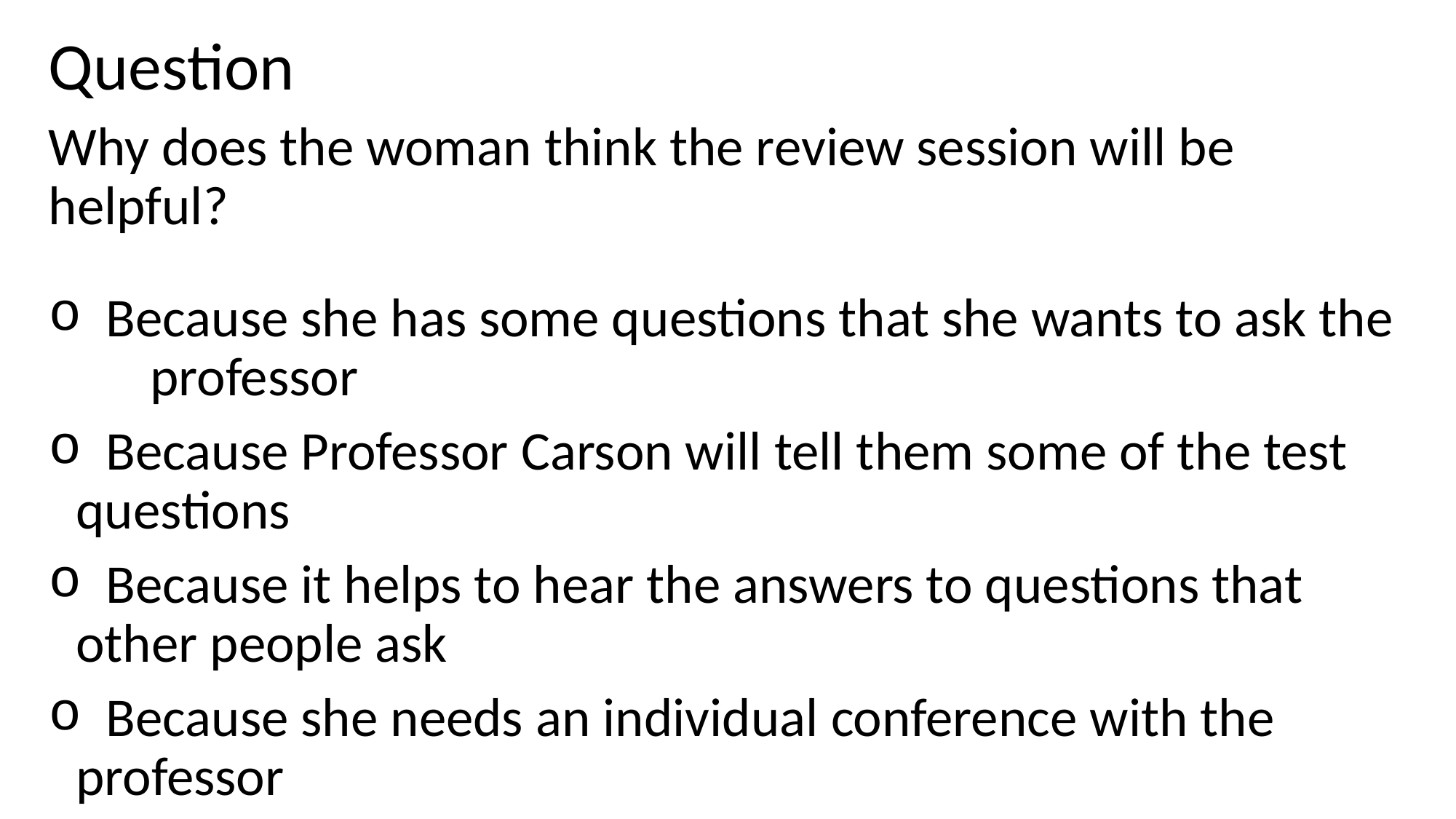

# Question
Why does the woman think the review session will be helpful?

  Because she has some questions that she wants to ask the         professor
  Because Professor Carson will tell them some of the test questions
  Because it helps to hear the answers to questions that other people ask
  Because she needs an individual conference with the professor